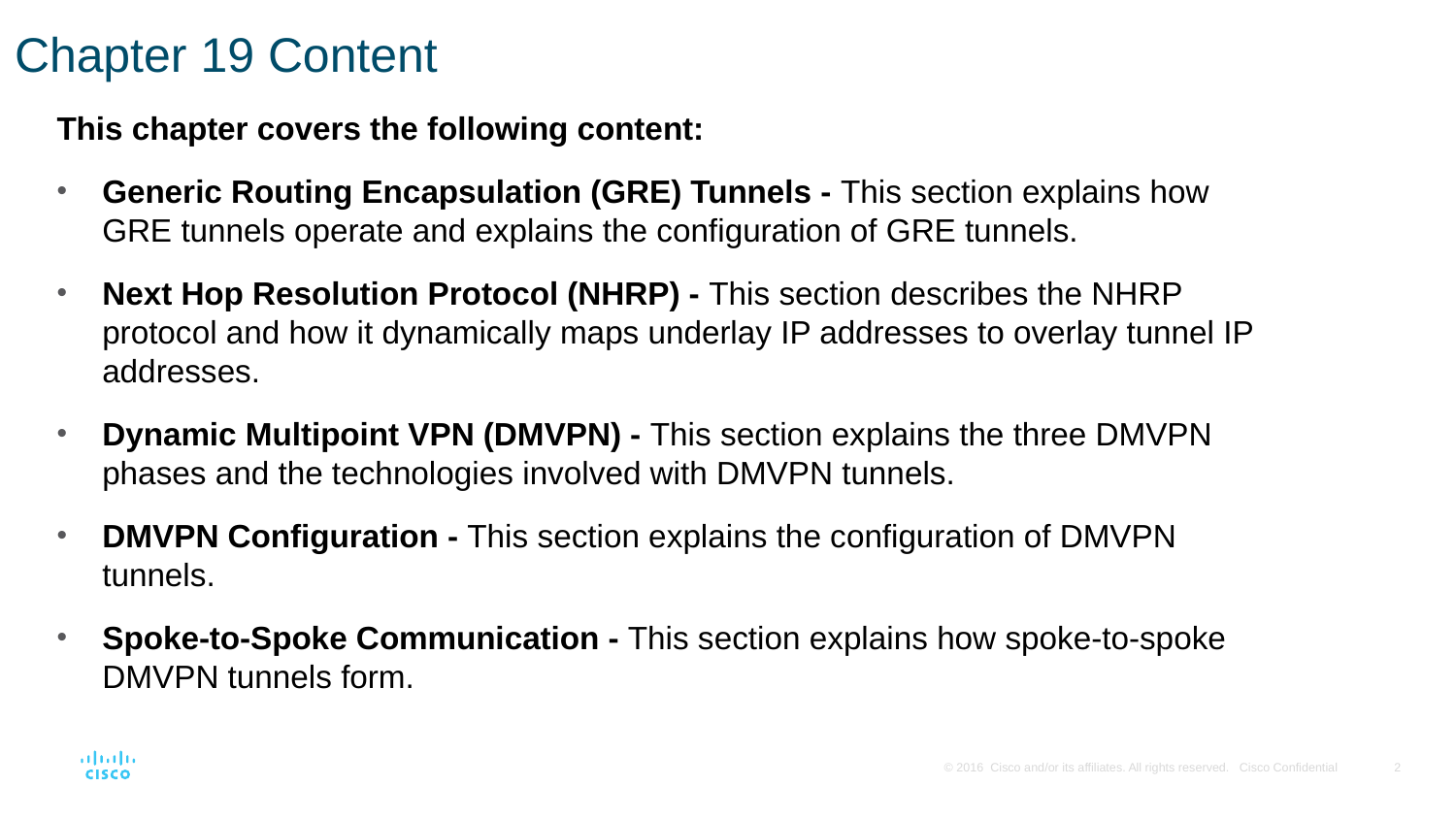

# Chapter 19 Content
This chapter covers the following content:
Generic Routing Encapsulation (GRE) Tunnels - This section explains how GRE tunnels operate and explains the configuration of GRE tunnels.
Next Hop Resolution Protocol (NHRP) - This section describes the NHRP protocol and how it dynamically maps underlay IP addresses to overlay tunnel IP addresses.
Dynamic Multipoint VPN (DMVPN) - This section explains the three DMVPN phases and the technologies involved with DMVPN tunnels.
DMVPN Configuration - This section explains the configuration of DMVPN tunnels.
Spoke-to-Spoke Communication - This section explains how spoke-to-spoke DMVPN tunnels form.